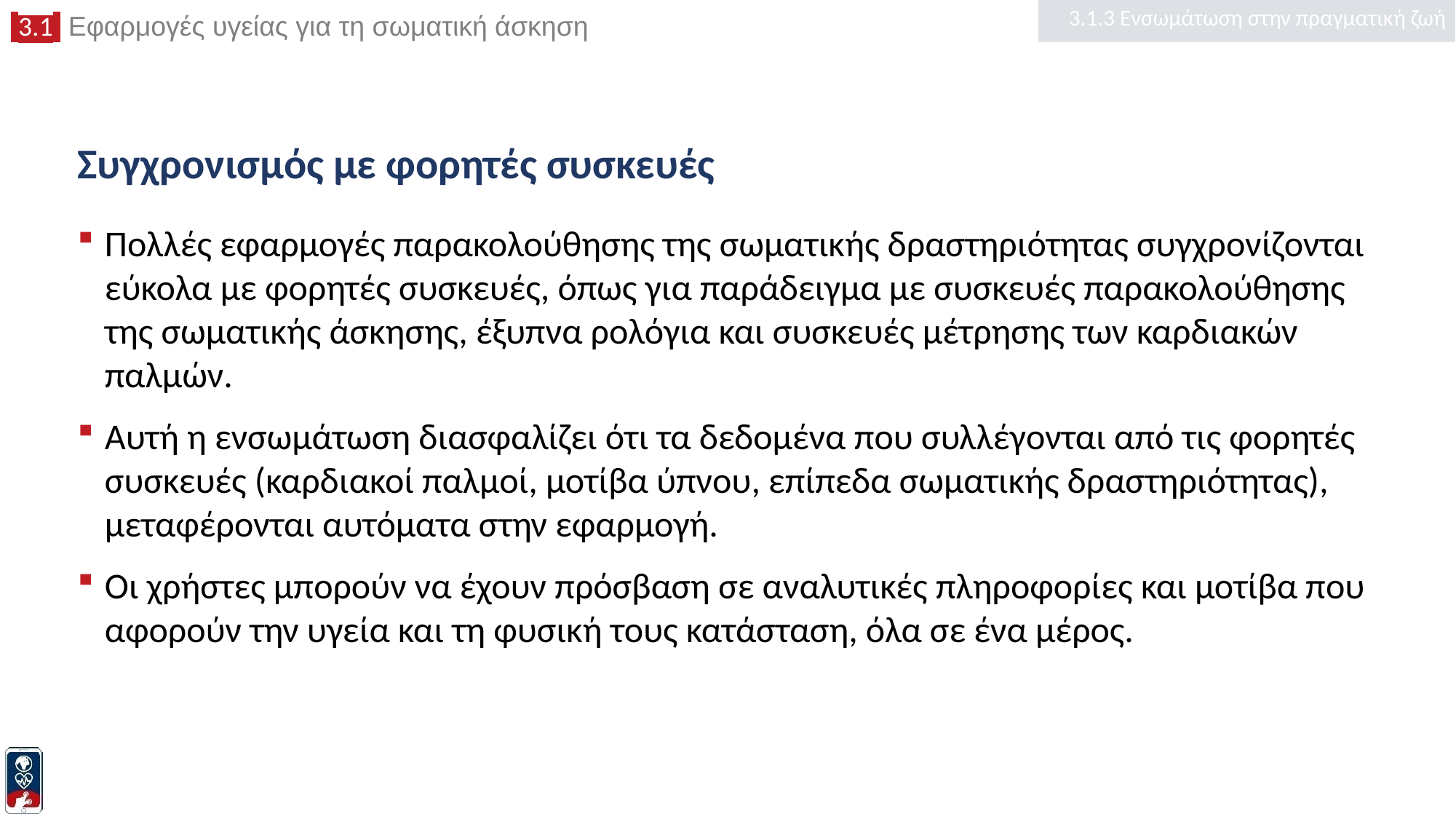

3.1.3 Ενσωμάτωση στην πραγματική ζωή
# Συγχρονισμός με φορητές συσκευές
Πολλές εφαρμογές παρακολούθησης της σωματικής δραστηριότητας συγχρονίζονται εύκολα με φορητές συσκευές, όπως για παράδειγμα με συσκευές παρακολούθησης της σωματικής άσκησης, έξυπνα ρολόγια και συσκευές μέτρησης των καρδιακών παλμών.
Αυτή η ενσωμάτωση διασφαλίζει ότι τα δεδομένα που συλλέγονται από τις φορητές συσκευές (καρδιακοί παλμοί, μοτίβα ύπνου, επίπεδα σωματικής δραστηριότητας), μεταφέρονται αυτόματα στην εφαρμογή.
Οι χρήστες μπορούν να έχουν πρόσβαση σε αναλυτικές πληροφορίες και μοτίβα που αφορούν την υγεία και τη φυσική τους κατάσταση, όλα σε ένα μέρος.